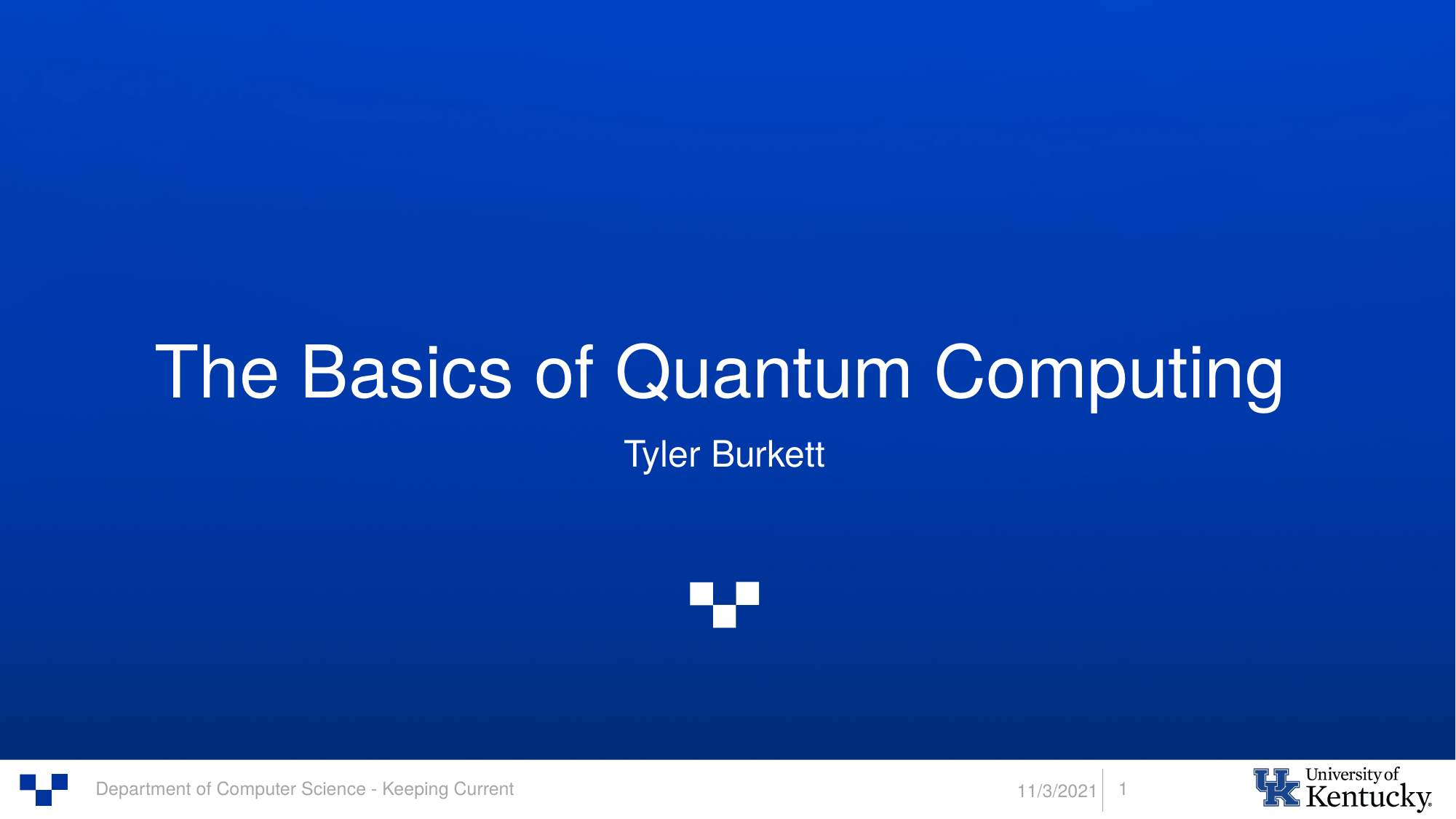

# The Basics of Quantum Computing
Tyler Burkett
11/3/2021
1
Department of Computer Science - Keeping Current